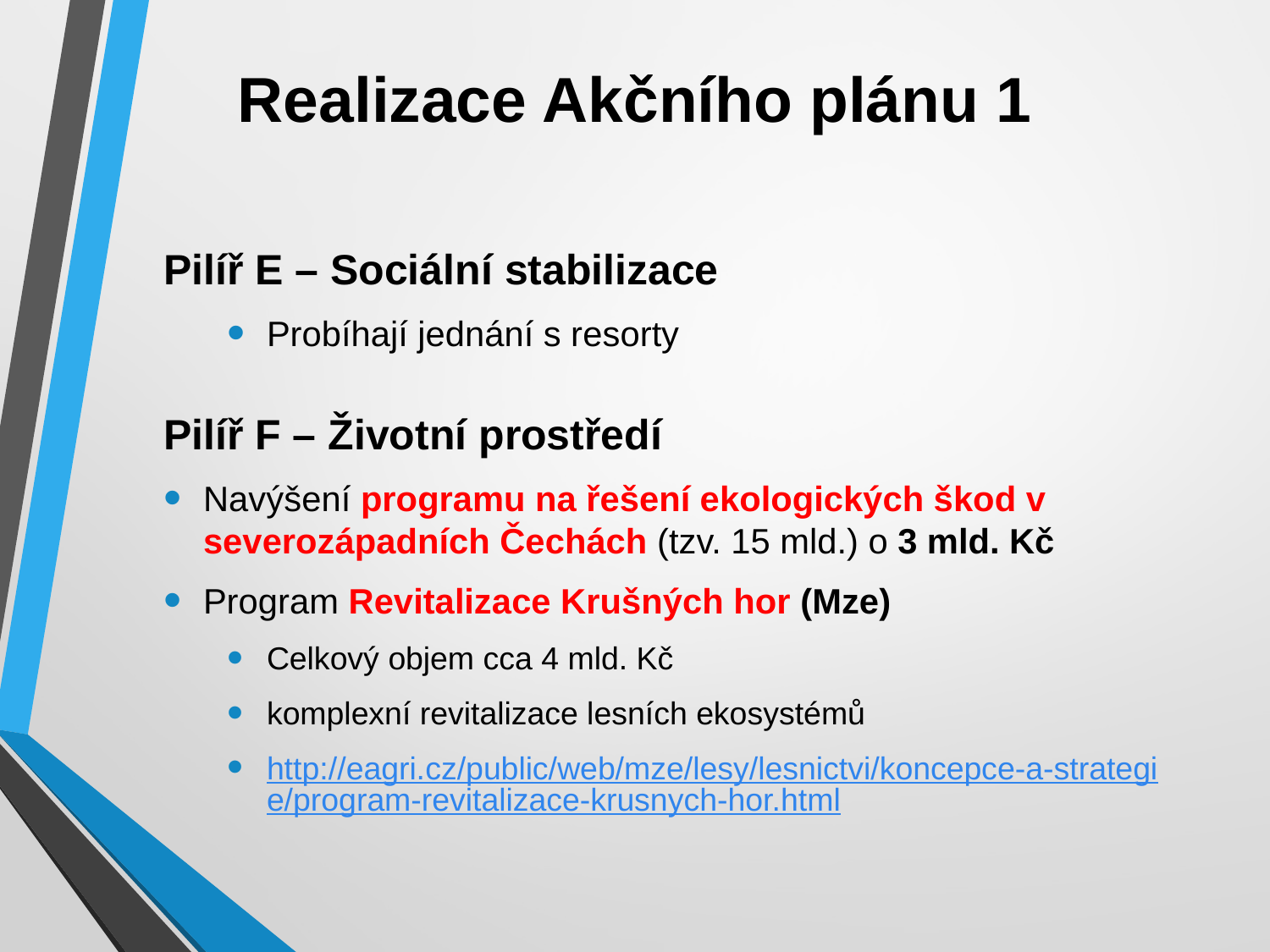

# Realizace Akčního plánu 1

Pilíř E – Sociální stabilizace
Probíhají jednání s resorty

Pilíř F – Životní prostředí
Navýšení programu na řešení ekologických škod v severozápadních Čechách (tzv. 15 mld.) o 3 mld. Kč
Program Revitalizace Krušných hor (Mze)
Celkový objem cca 4 mld. Kč
komplexní revitalizace lesních ekosystémů
http://eagri.cz/public/web/mze/lesy/lesnictvi/koncepce-a-strategie/program-revitalizace-krusnych-hor.html